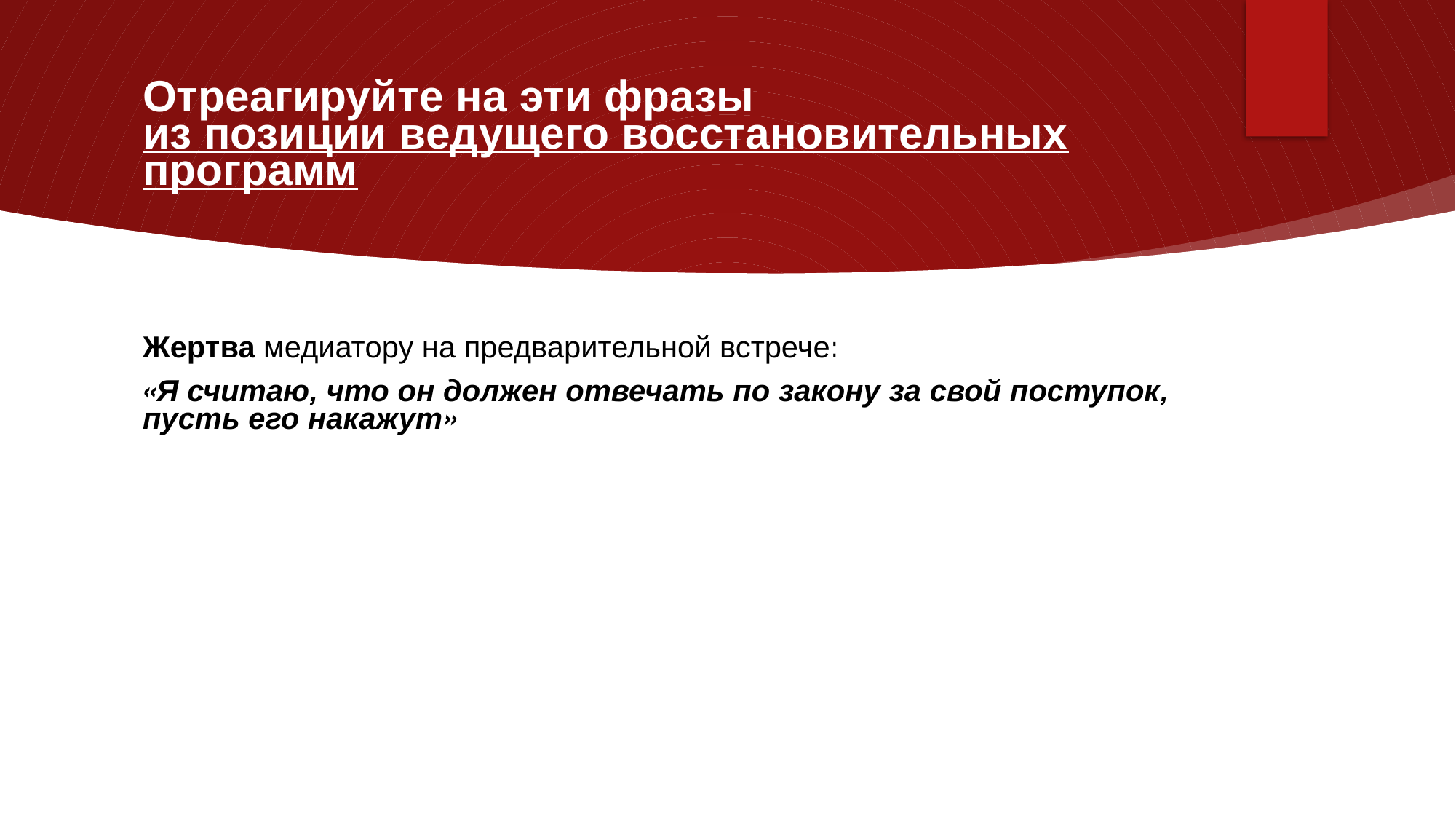

# Отреагируйте на эти фразы из позиции ведущего восстановительных программ

Жертва медиатору на предварительной встрече:
«Я считаю, что он должен отвечать по закону за свой поступок, пусть его накажут»